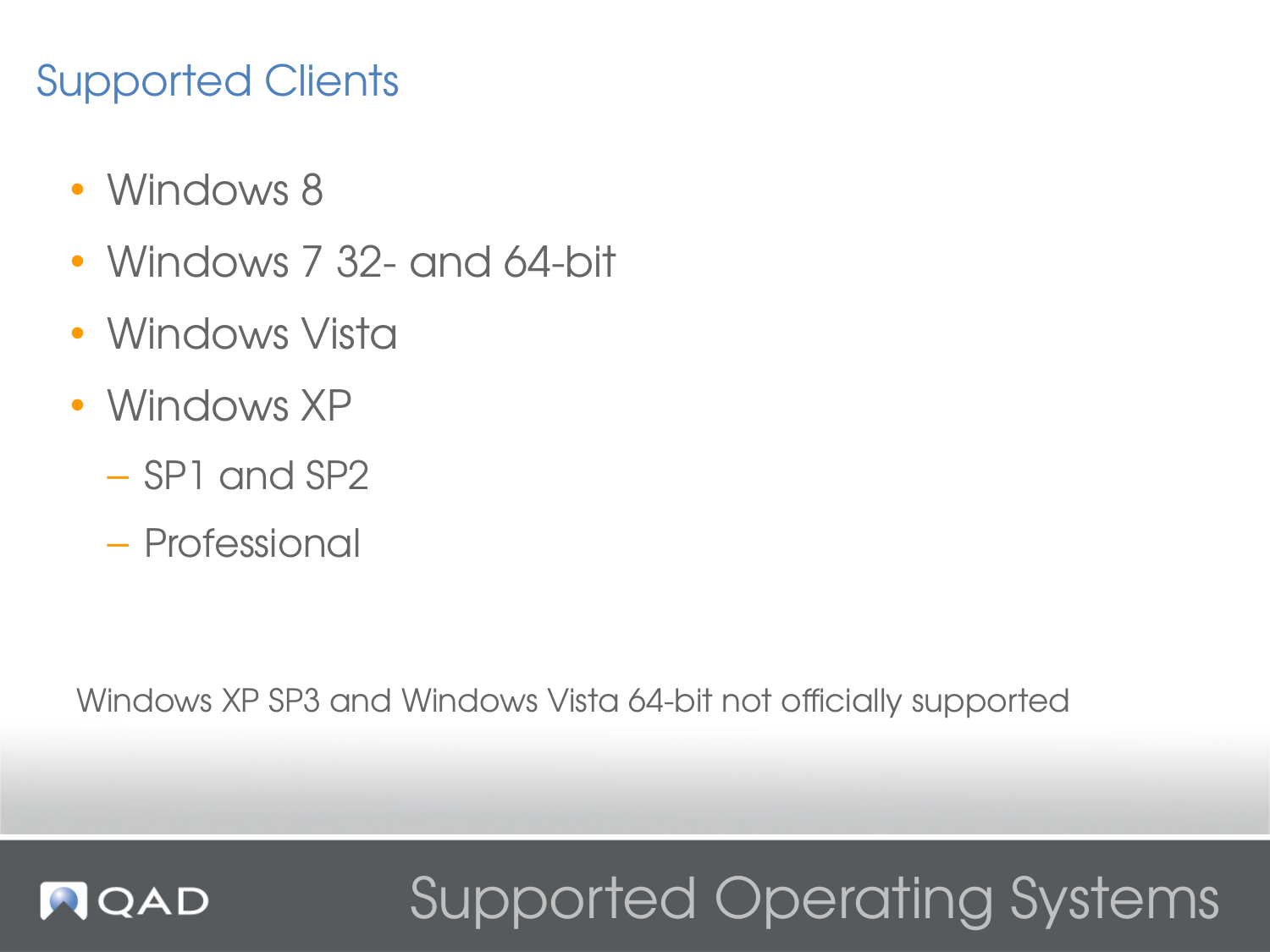

Supported Clients
Windows 8
Windows 7 32- and 64-bit
Windows Vista
Windows XP
SP1 and SP2
Professional

Windows XP SP3 and Windows Vista 64-bit not officially supported

# Supported Operating Systems